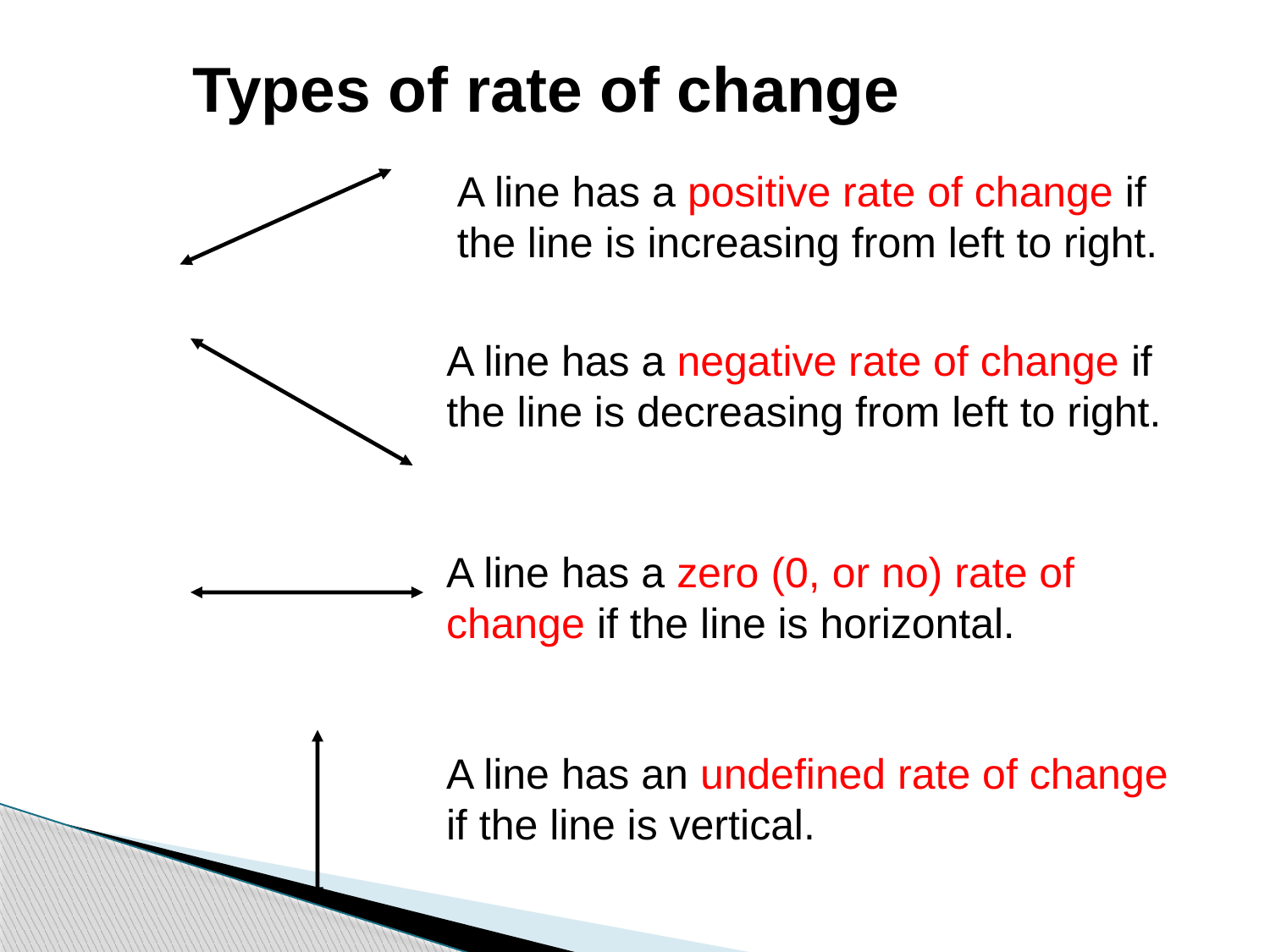

Types of rate of change
A line has a positive rate of change if the line is increasing from left to right.

A line has a negative rate of change if the line is decreasing from left to right.

A line has a zero (0, or no) rate of change if the line is horizontal.

A line has an undefined rate of change if the line is vertical.